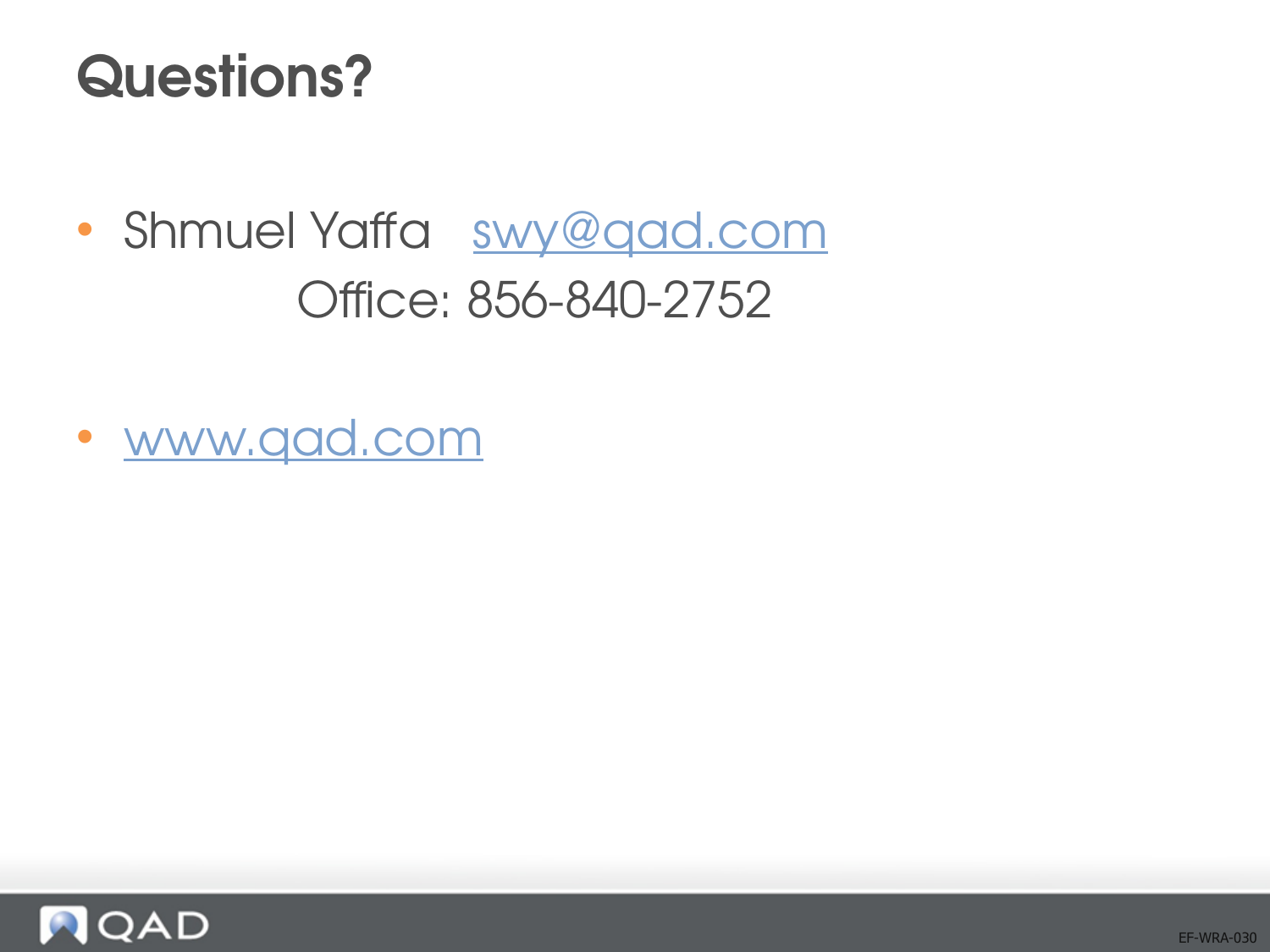

# Questions?

Shmuel Yaffa   swy@qad.com
                Office: 856-840-2752

www.qad.com
EF-WRA-030